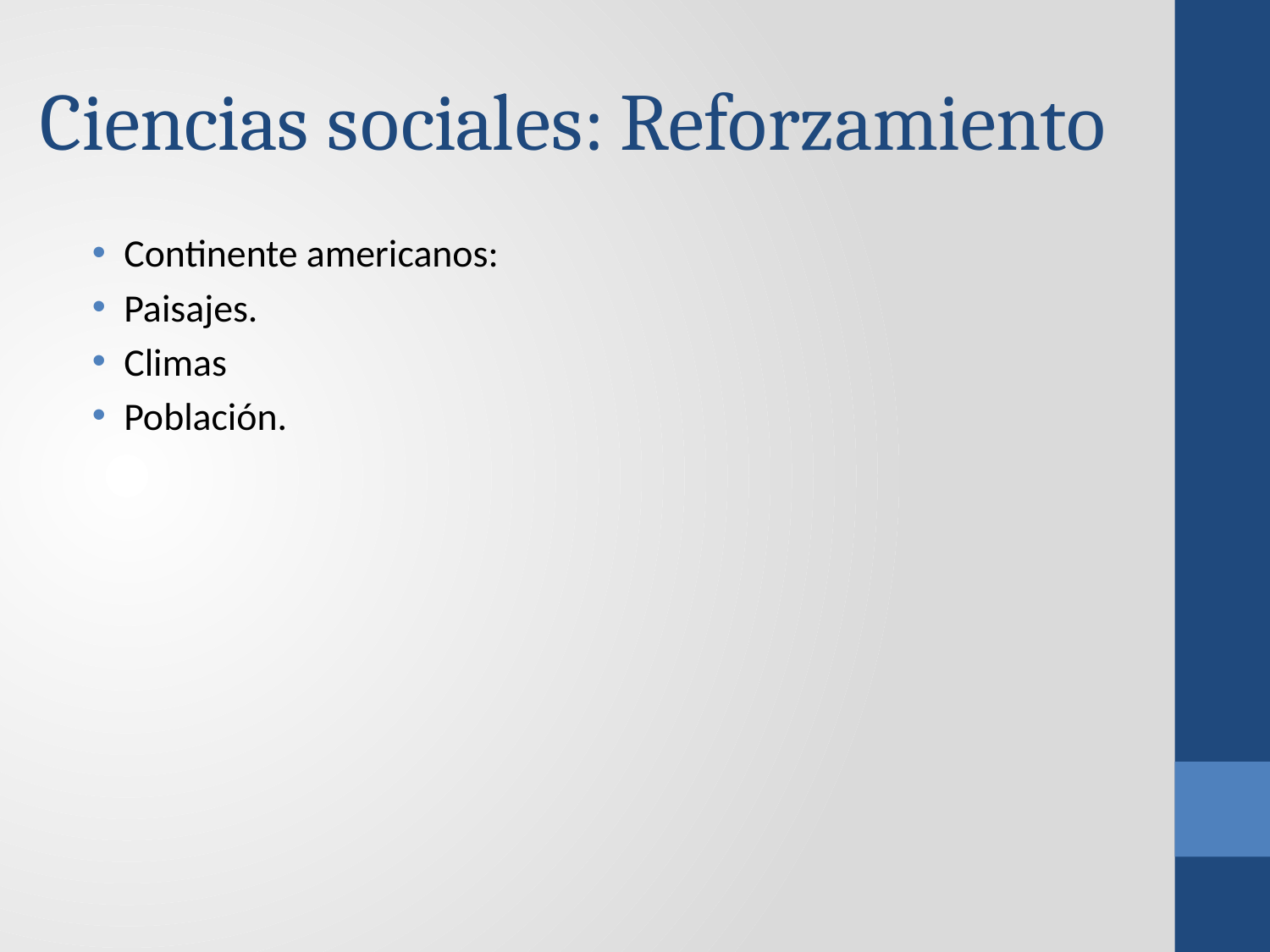

# Ciencias sociales: Reforzamiento
Continente americanos:
Paisajes.
Climas
Población.